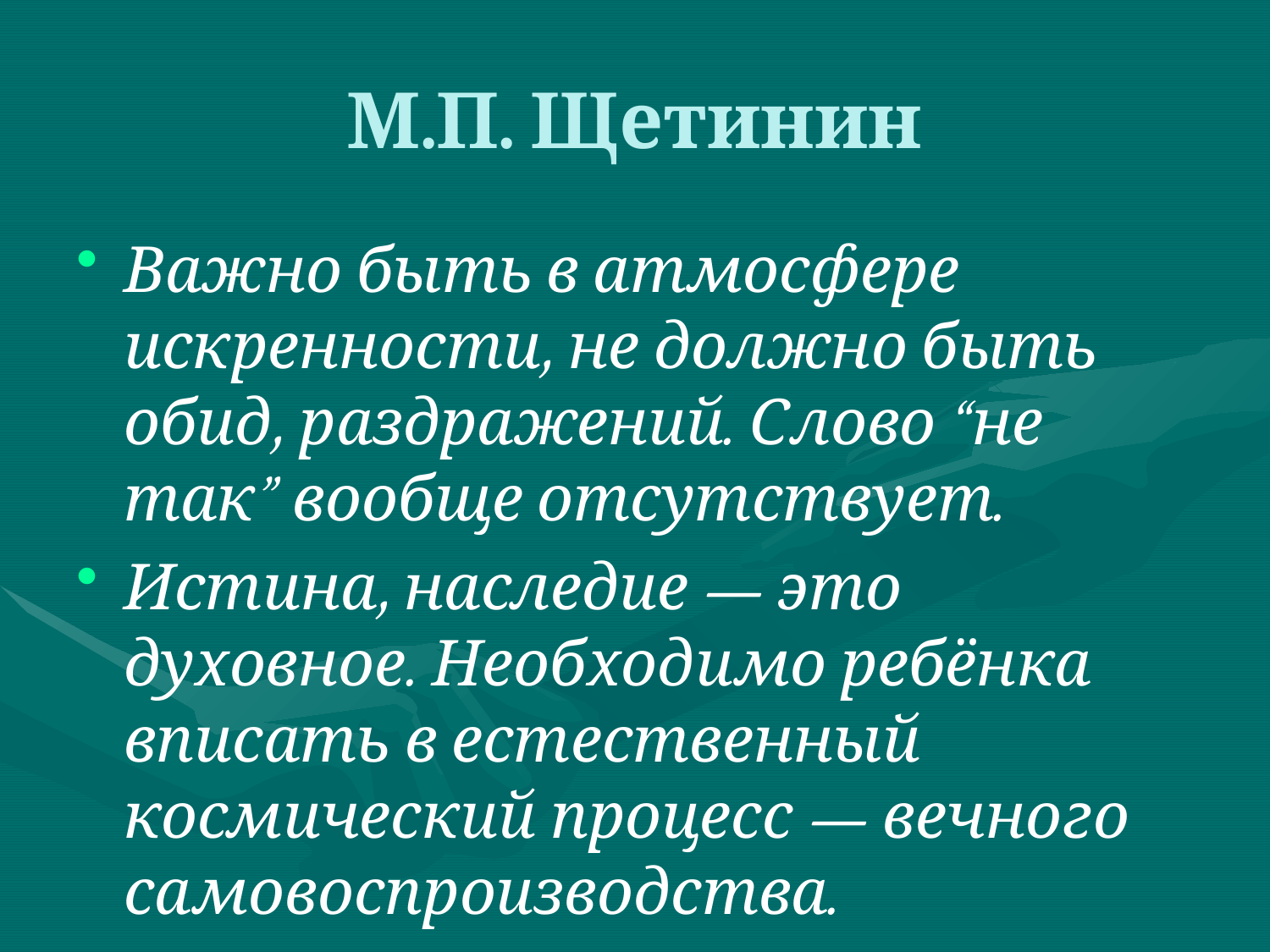

# М.П. Щетинин
Важно быть в атмосфере искренности, не должно быть обид, раздражений. Слово “не так” вообще отсутствует.
Истина, наследие — это духовное. Необходимо ребёнка вписать в естественный космический процесс — вечного самовоспроизводства.